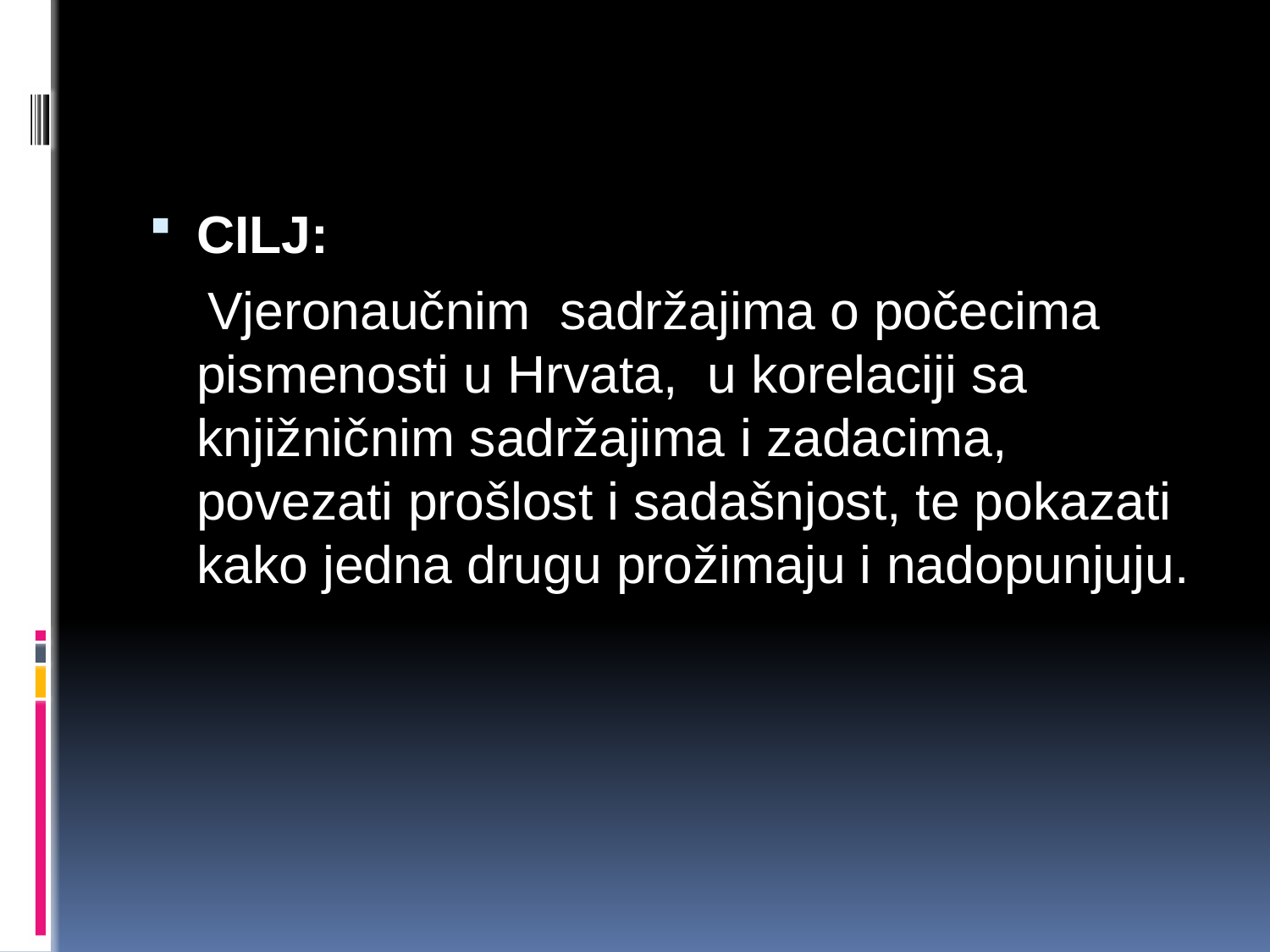

CILJ:
    Vjeronaučnim  sadržajima o počecima pismenosti u Hrvata,  u korelaciji sa knjižničnim sadržajima i zadacima,  povezati prošlost i sadašnjost, te pokazati kako jedna drugu prožimaju i nadopunjuju.